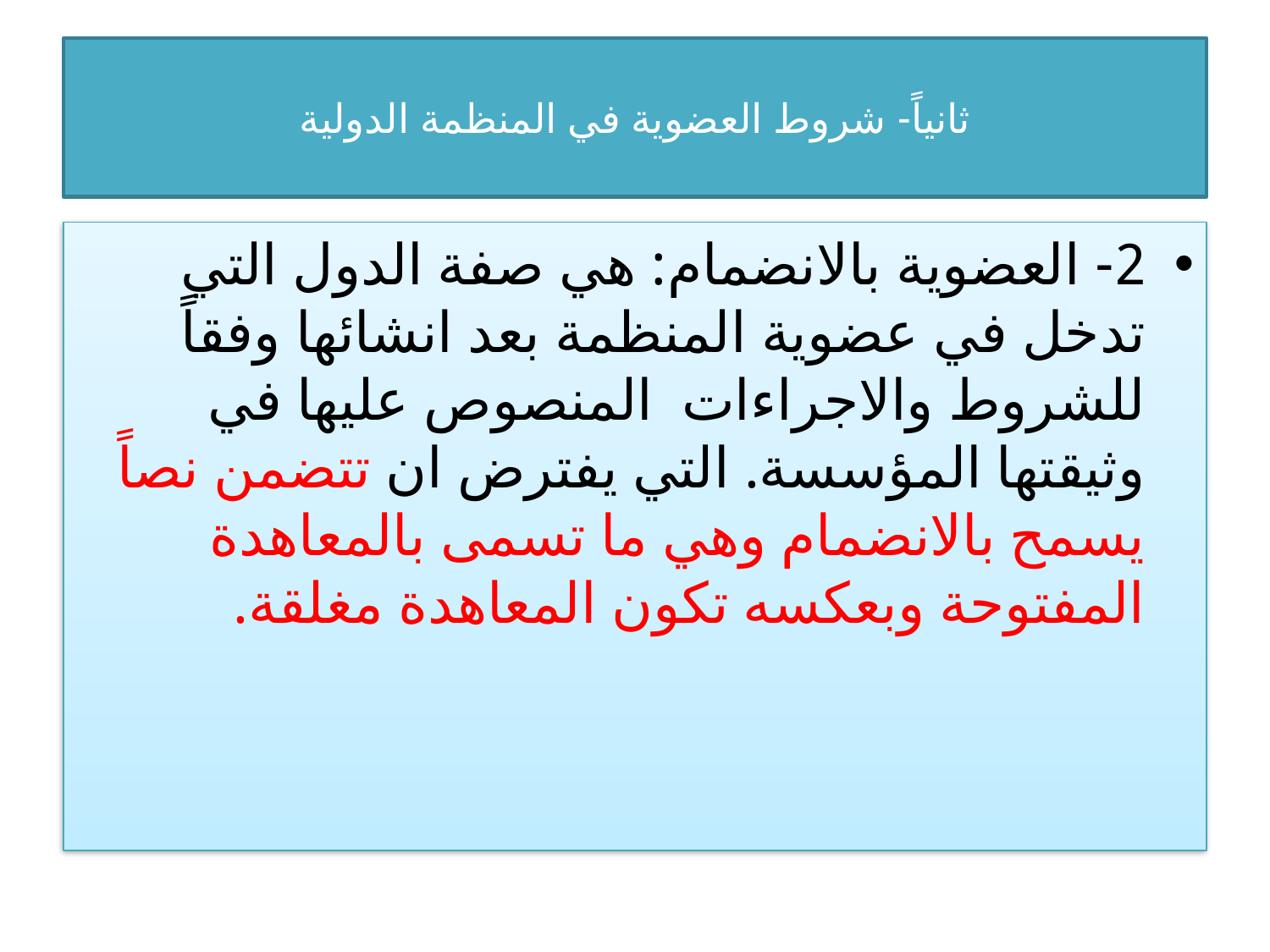

# ثانياً- شروط العضوية في المنظمة الدولية
2- العضوية بالانضمام: هي صفة الدول التي تدخل في عضوية المنظمة بعد انشائها وفقاً للشروط والاجراءات  المنصوص عليها في وثيقتها المؤسسة. التي يفترض ان تتضمن نصاً يسمح بالانضمام وهي ما تسمى بالمعاهدة المفتوحة وبعكسه تكون المعاهدة مغلقة.